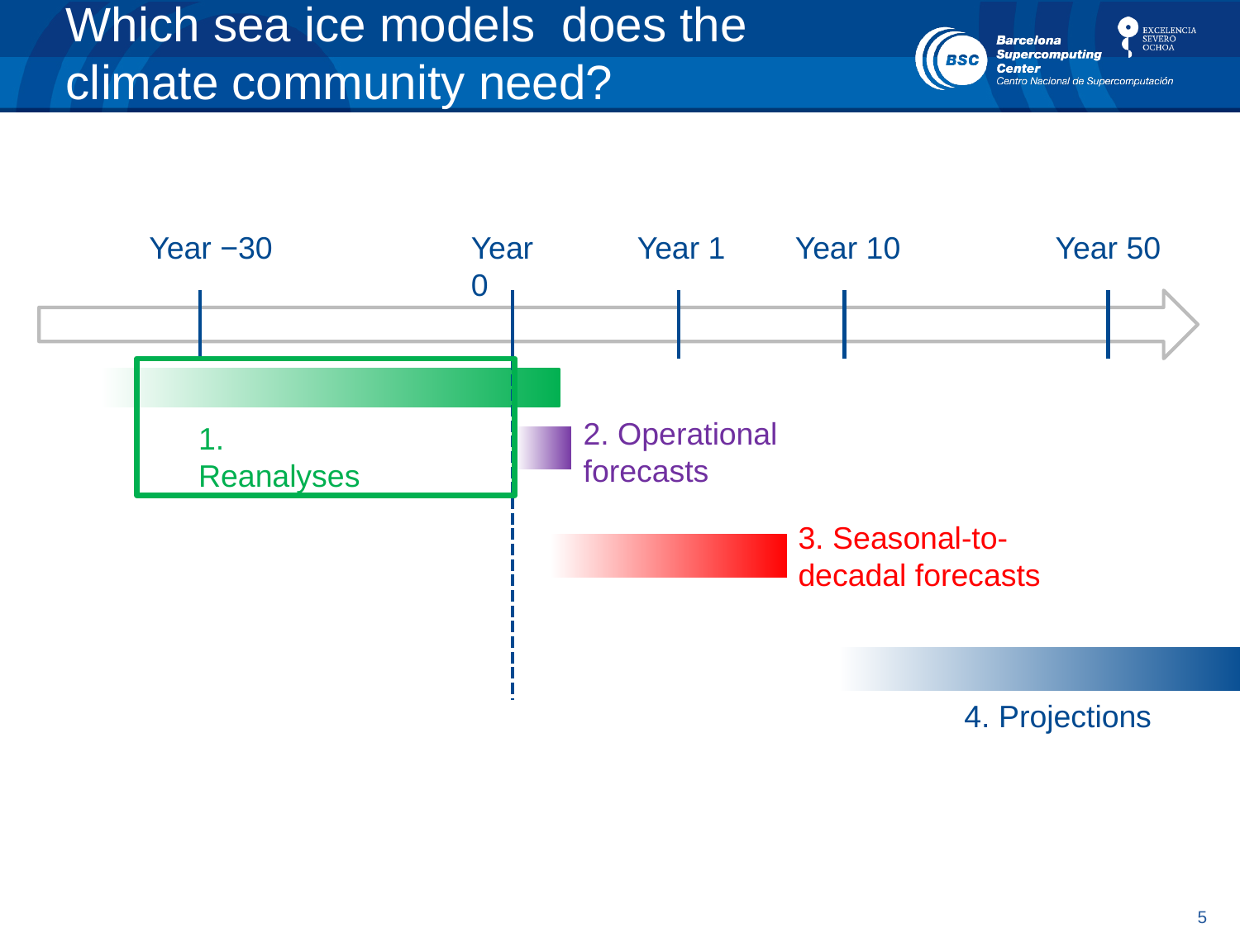

# Which sea ice models  does the climate community need?
Year −30
Year 0
Year 1
Year 10
Year 50

2. Operational
forecasts
1. Reanalyses

3. Seasonal-to-decadal forecasts

4. Projections